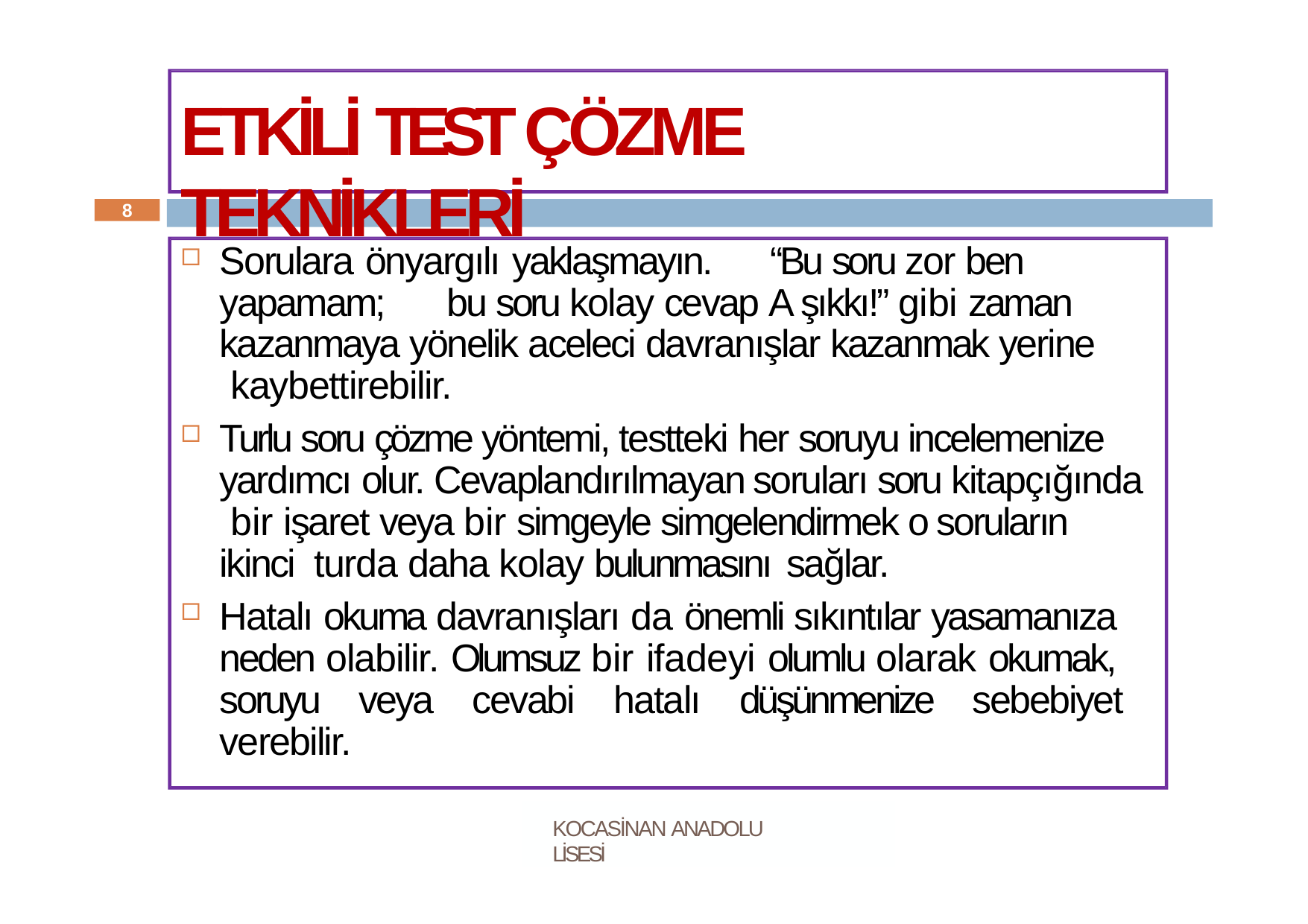

# ETKİLİ TEST ÇÖZME TEKNİKLERİ
8
Sorulara önyargılı yaklaşmayın.	“Bu soru zor ben  yapamam;	bu soru kolay cevap A şıkkı!” gibi zaman  kazanmaya yönelik aceleci davranışlar kazanmak yerine  kaybettirebilir.
Turlu soru çözme yöntemi, testteki her soruyu incelemenize  yardımcı olur. Cevaplandırılmayan soruları soru kitapçığında  bir işaret veya bir simgeyle simgelendirmek o soruların ikinci  turda daha kolay bulunmasını sağlar.
Hatalı okuma davranışları da önemli sıkıntılar yasamanıza  neden olabilir. Olumsuz bir ifadeyi olumlu olarak okumak,  soruyu veya cevabi hatalı düşünmenize sebebiyet verebilir.

KOCASİNAN ANADOLU LİSESİ